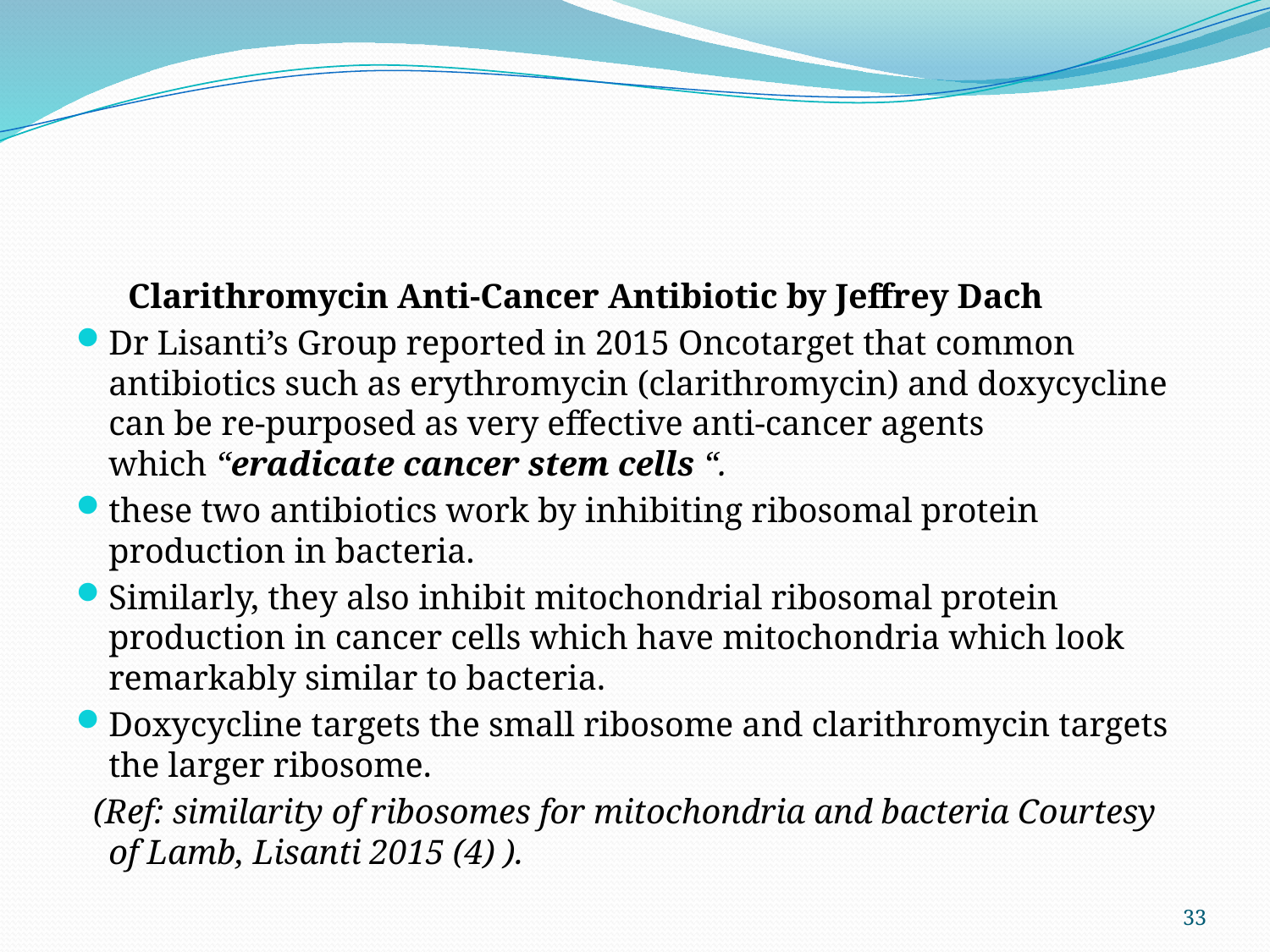

#
      Clarithromycin Anti-Cancer Antibiotic by Jeffrey Dach
Dr Lisanti’s Group reported in 2015 Oncotarget that common antibiotics such as erythromycin (clarithromycin) and doxycycline can be re-purposed as very effective anti-cancer agents  which “eradicate cancer stem cells “.
these two antibiotics work by inhibiting ribosomal protein production in bacteria.
Similarly, they also inhibit mitochondrial ribosomal protein production in cancer cells which have mitochondria which look remarkably similar to bacteria.
Doxycycline targets the small ribosome and clarithromycin targets the larger ribosome.
  (Ref: similarity of ribosomes for mitochondria and bacteria Courtesy of Lamb, Lisanti 2015 (4) ).

33